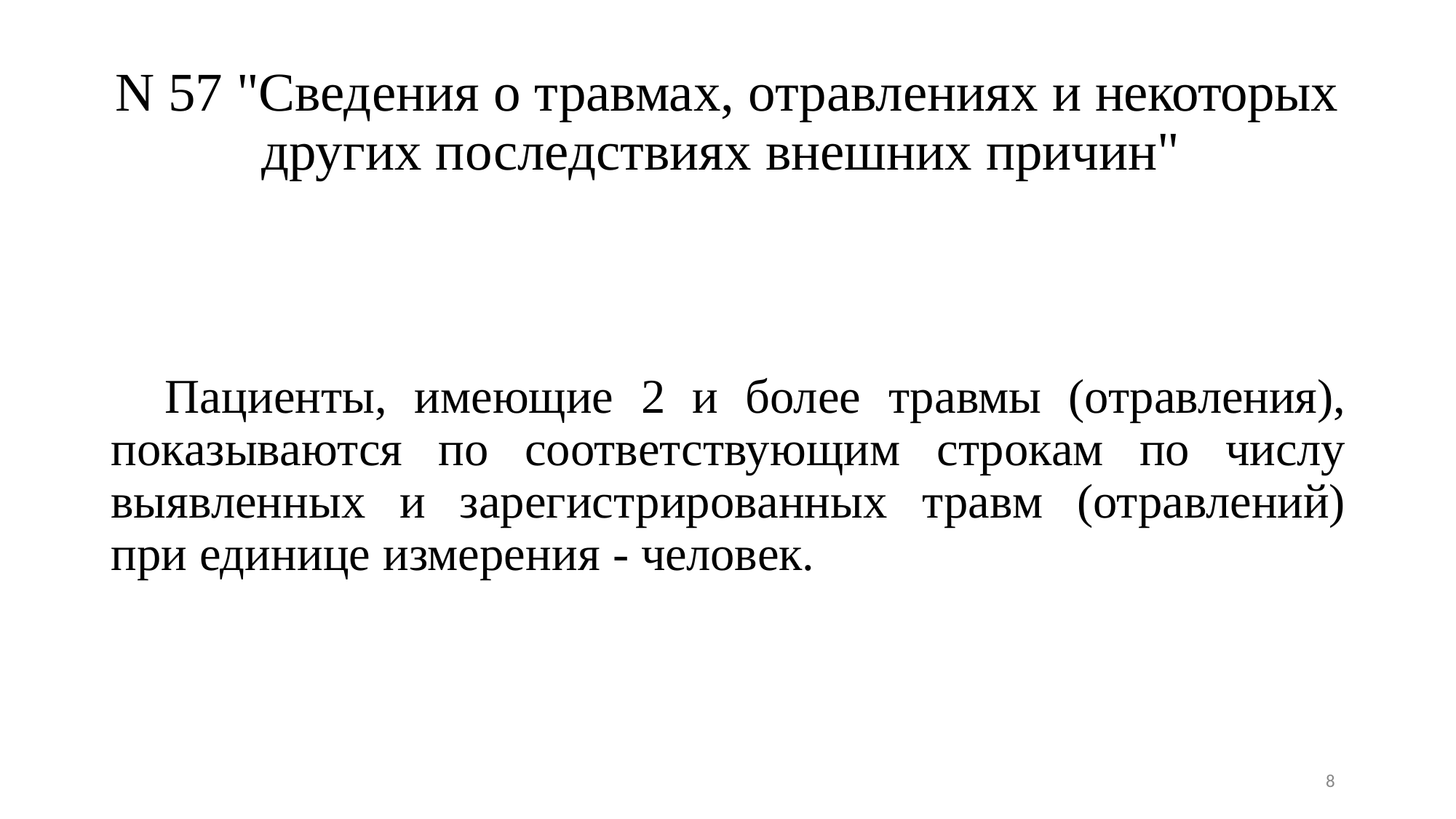

# N 57 "Сведения о травмах, отравлениях и некоторых других последствиях внешних причин"
Пациенты,  имеющие  2  и  более  травмы  (отравления), показываются  по  соответствующим  строкам  по  числу выявленных  и  зарегистрированных  травм  (отравлений) при единице измерения - человек.
8